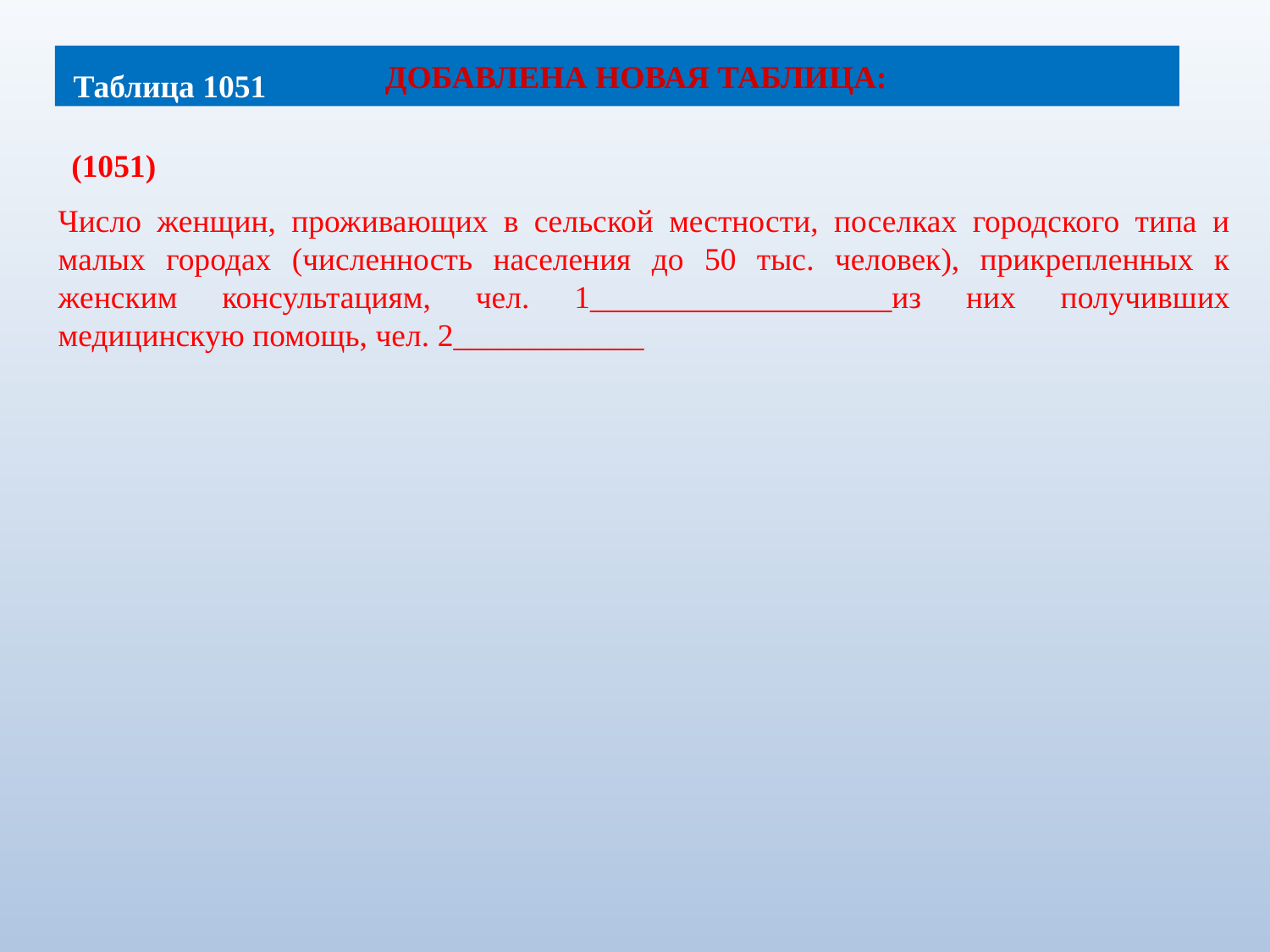

# Добавлена новая таблица:
Таблица 1051
 (1051)
Число женщин, проживающих в сельской местности, поселках городского типа и малых городах (численность населения до 50 тыс. человек), прикрепленных к женским консультациям, чел. 1___________________из них получивших медицинскую помощь, чел. 2____________